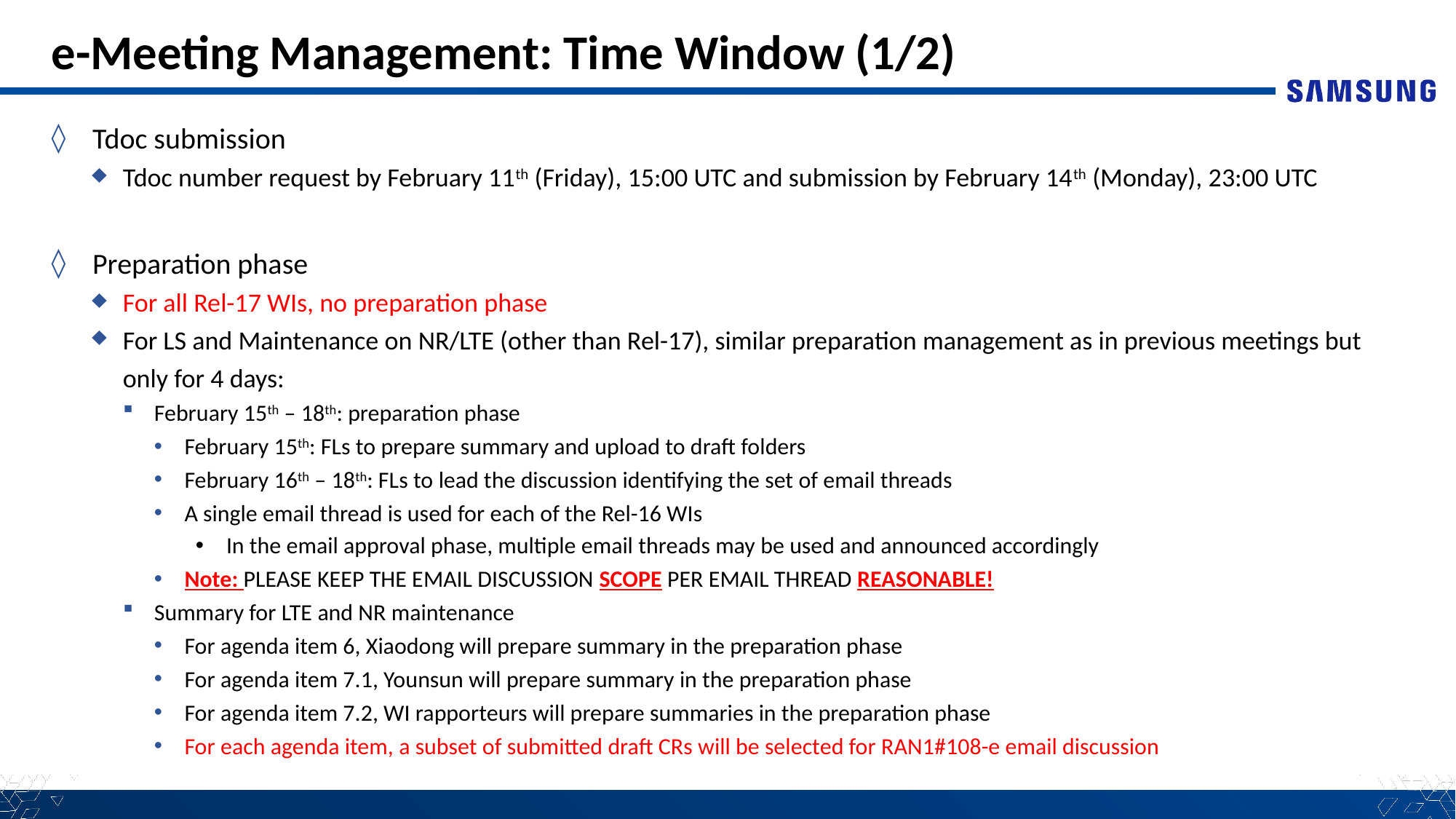

# e-Meeting Management: Time Window (1/2)
Tdoc submission
Tdoc number request by February 11th (Friday), 15:00 UTC and submission by February 14th (Monday), 23:00 UTC

Preparation phase
For all Rel-17 WIs, no preparation phase
For LS and Maintenance on NR/LTE (other than Rel-17), similar preparation management as in previous meetings but only for 4 days:
February 15th – 18th: preparation phase
February 15th: FLs to prepare summary and upload to draft folders
February 16th – 18th: FLs to lead the discussion identifying the set of email threads
A single email thread is used for each of the Rel-16 WIs
In the email approval phase, multiple email threads may be used and announced accordingly
Note: PLEASE KEEP THE EMAIL DISCUSSION SCOPE PER EMAIL THREAD REASONABLE!
Summary for LTE and NR maintenance
For agenda item 6, Xiaodong will prepare summary in the preparation phase
For agenda item 7.1, Younsun will prepare summary in the preparation phase
For agenda item 7.2, WI rapporteurs will prepare summaries in the preparation phase
For each agenda item, a subset of submitted draft CRs will be selected for RAN1#108-e email discussion